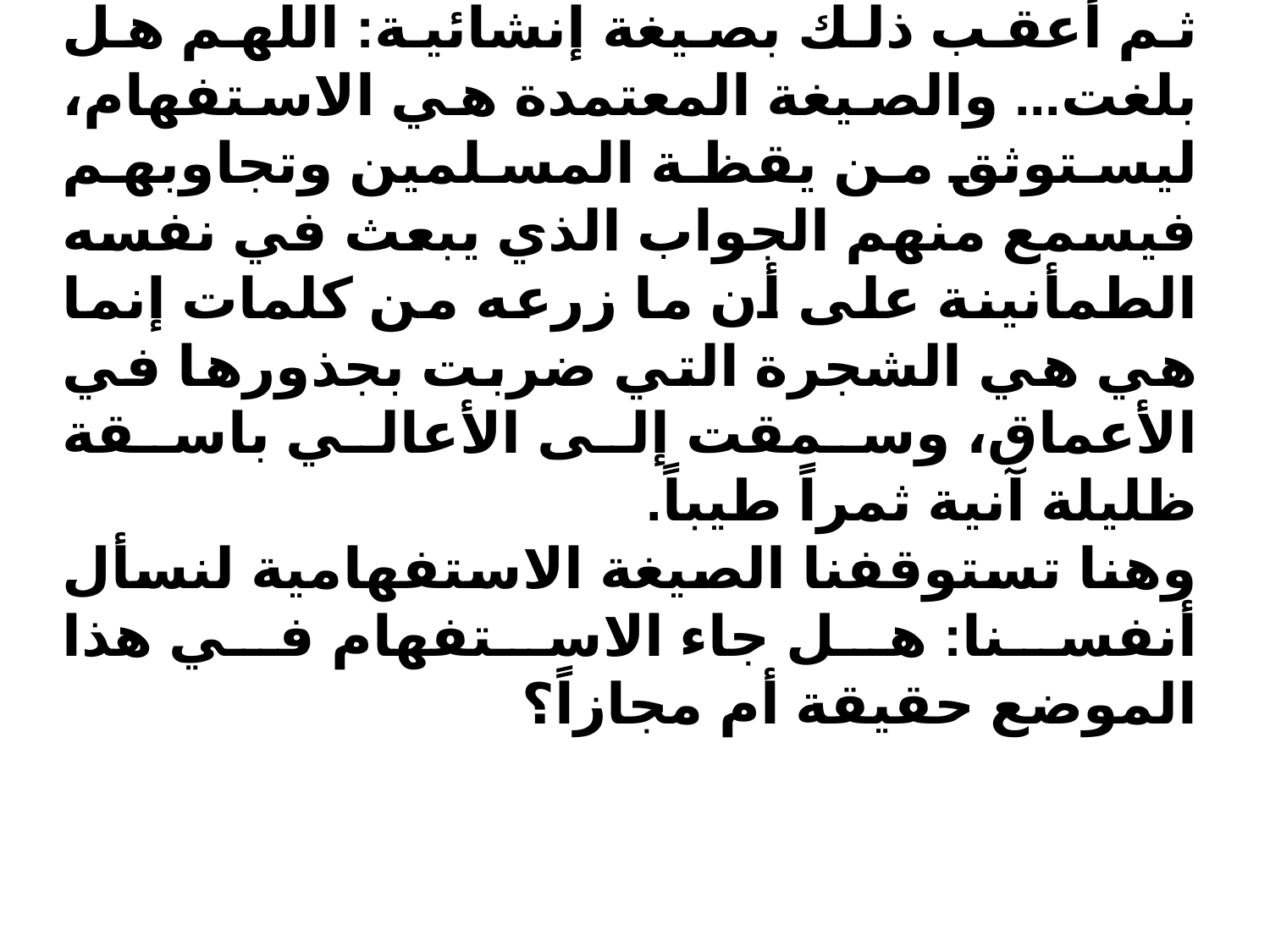

ثم أعقب ذلك بصيغة إنشائية: اللهم هل بلغت... والصيغة المعتمدة هي الاستفهام، ليستوثق من يقظة المسلمين وتجاوبهم فيسمع منهم الجواب الذي يبعث في نفسه الطمأنينة على أن ما زرعه من كلمات إنما هي هي الشجرة التي ضربت بجذورها في الأعماق، وسمقت إلى الأعالي باسقة ظليلة آنية ثمراً طيباً.
وهنا تستوقفنا الصيغة الاستفهامية لنسأل أنفسنا: هل جاء الاستفهام في هذا الموضع حقيقة أم مجازاً؟